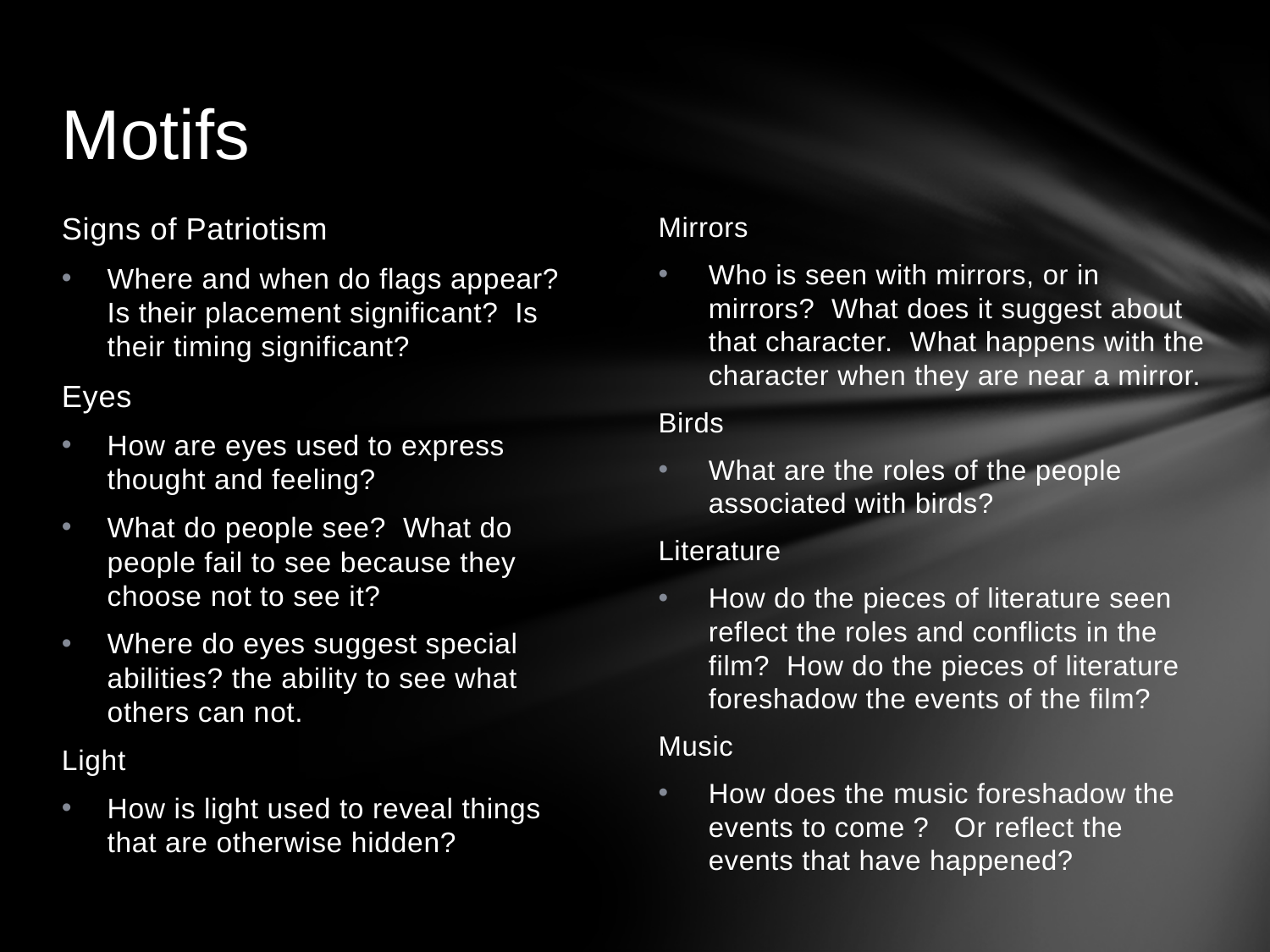

# Motifs
Signs of Patriotism
Where and when do flags appear?  Is their placement significant?  Is their timing significant?
Eyes
How are eyes used to express thought and feeling?
What do people see?  What do people fail to see because they choose not to see it?
Where do eyes suggest special abilities? the ability to see what others can not.
Light
How is light used to reveal things that are otherwise hidden?

Mirrors
Who is seen with mirrors, or in mirrors?  What does it suggest about that character.  What happens with the character when they are near a mirror.
Birds
What are the roles of the people associated with birds?
Literature
How do the pieces of literature seen reflect the roles and conflicts in the film?  How do the pieces of literature foreshadow the events of the film?
Music
How does the music foreshadow the events to come ?   Or reflect the events that have happened?